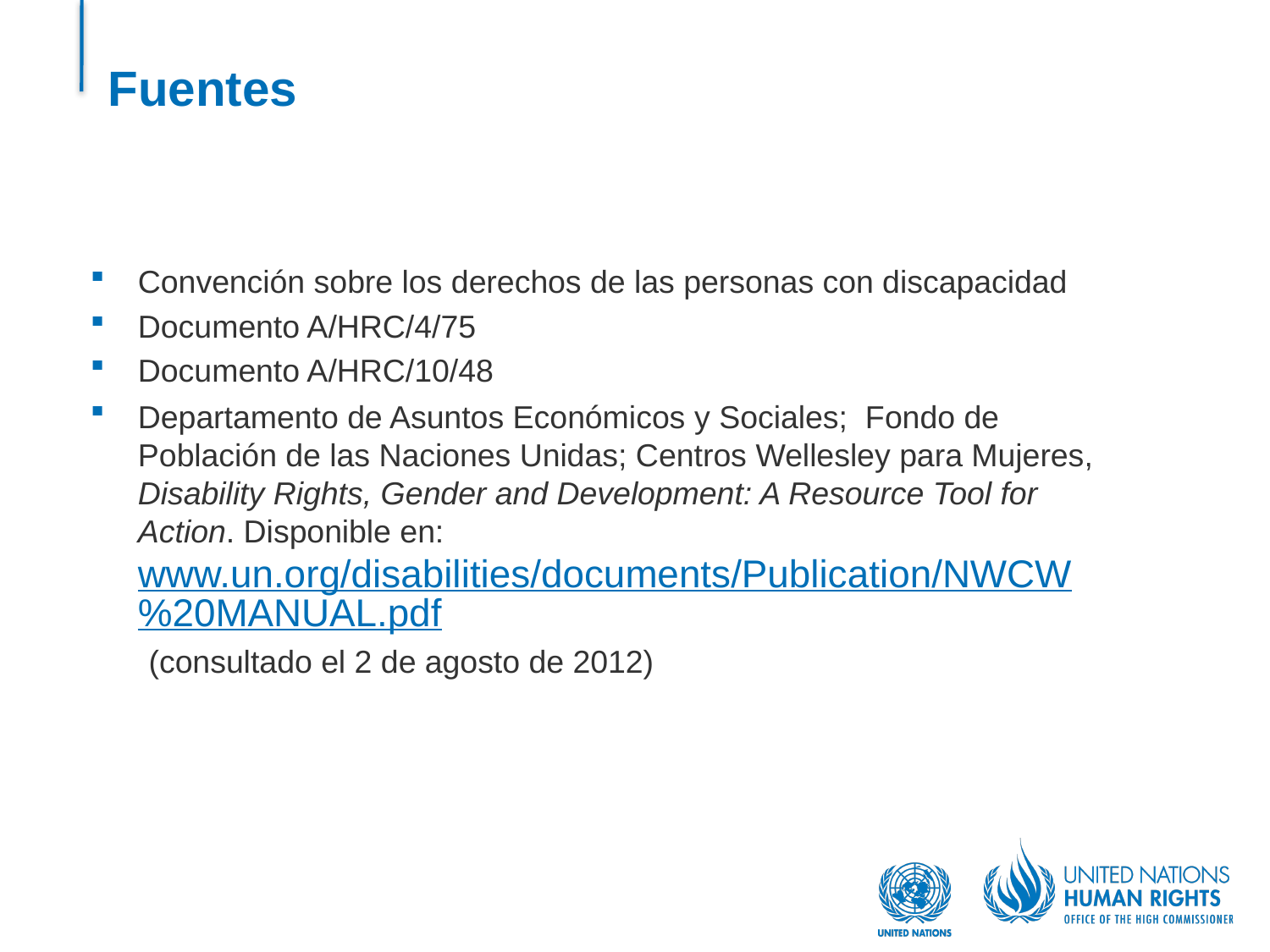

# Fuentes
Convención sobre los derechos de las personas con discapacidad
Documento A/HRC/4/75
Documento A/HRC/10/48
Departamento de Asuntos Económicos y Sociales;  Fondo de Población de las Naciones Unidas; Centros Wellesley para Mujeres, Disability Rights, Gender and Development: A Resource Tool for Action. Disponible en: www.un.org/disabilities/documents/Publication/NWCW%20MANUAL.pdf (consultado el 2 de agosto de 2012)